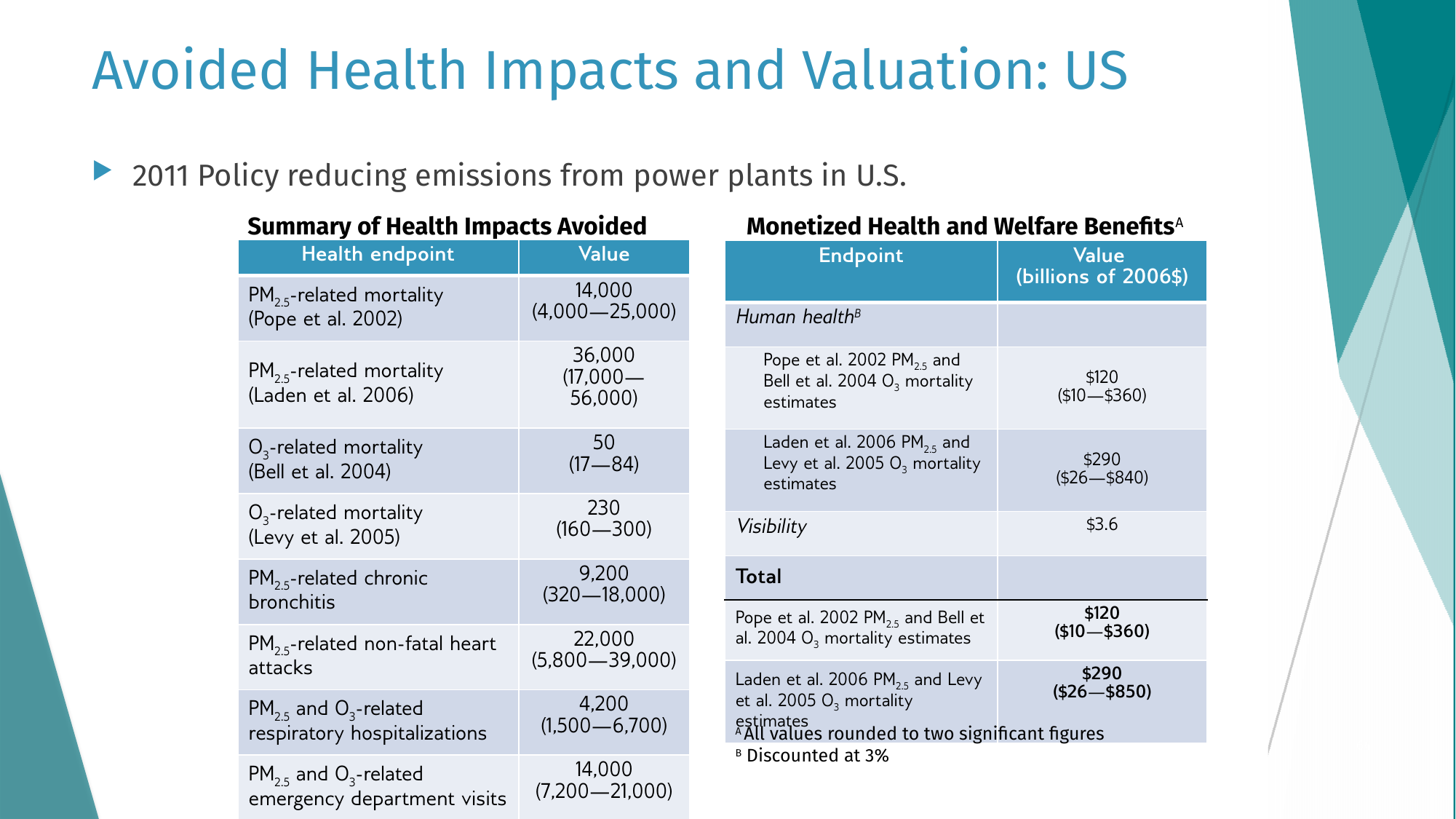

# Avoided Health Impacts and Valuation: US
2011 Policy reducing emissions from power plants in U.S.
Monetized Health and Welfare BenefitsA
Summary of Health Impacts Avoided
| Health endpoint | Value |
| --- | --- |
| PM2.5-related mortality (Pope et al. 2002) | 14,000 (4,000—25,000) |
| PM2.5-related mortality (Laden et al. 2006) | 36,000 (17,000—56,000) |
| O3-related mortality (Bell et al. 2004) | 50 (17—84) |
| O3-related mortality (Levy et al. 2005) | 230 (160—300) |
| PM2.5-related chronic bronchitis | 9,200 (320—18,000) |
| PM2.5-related non-fatal heart attacks | 22,000 (5,800—39,000) |
| PM2.5 and O3-related respiratory hospitalizations | 4,200 (1,500—6,700) |
| PM2.5 and O3-related emergency department visits | 14,000 (7,200—21,000) |
| Endpoint | Value (billions of 2006$) |
| --- | --- |
| Human healthB |  |
| Pope et al. 2002 PM2.5 and Bell et al. 2004 O3 mortality estimates | $120 ($10—$360) |
| Laden et al. 2006 PM2.5 and Levy et al. 2005 O3 mortality estimates | $290 ($26—$840) |
| Visibility | $3.6 |
| Total |  |
| Pope et al. 2002 PM2.5 and Bell et al. 2004 O3 mortality estimates | $120 ($10—$360) |
| Laden et al. 2006 PM2.5 and Levy et al. 2005 O3 mortality estimates | $290 ($26—$850) |
A All values rounded to two significant figures
B Discounted at 3%
64